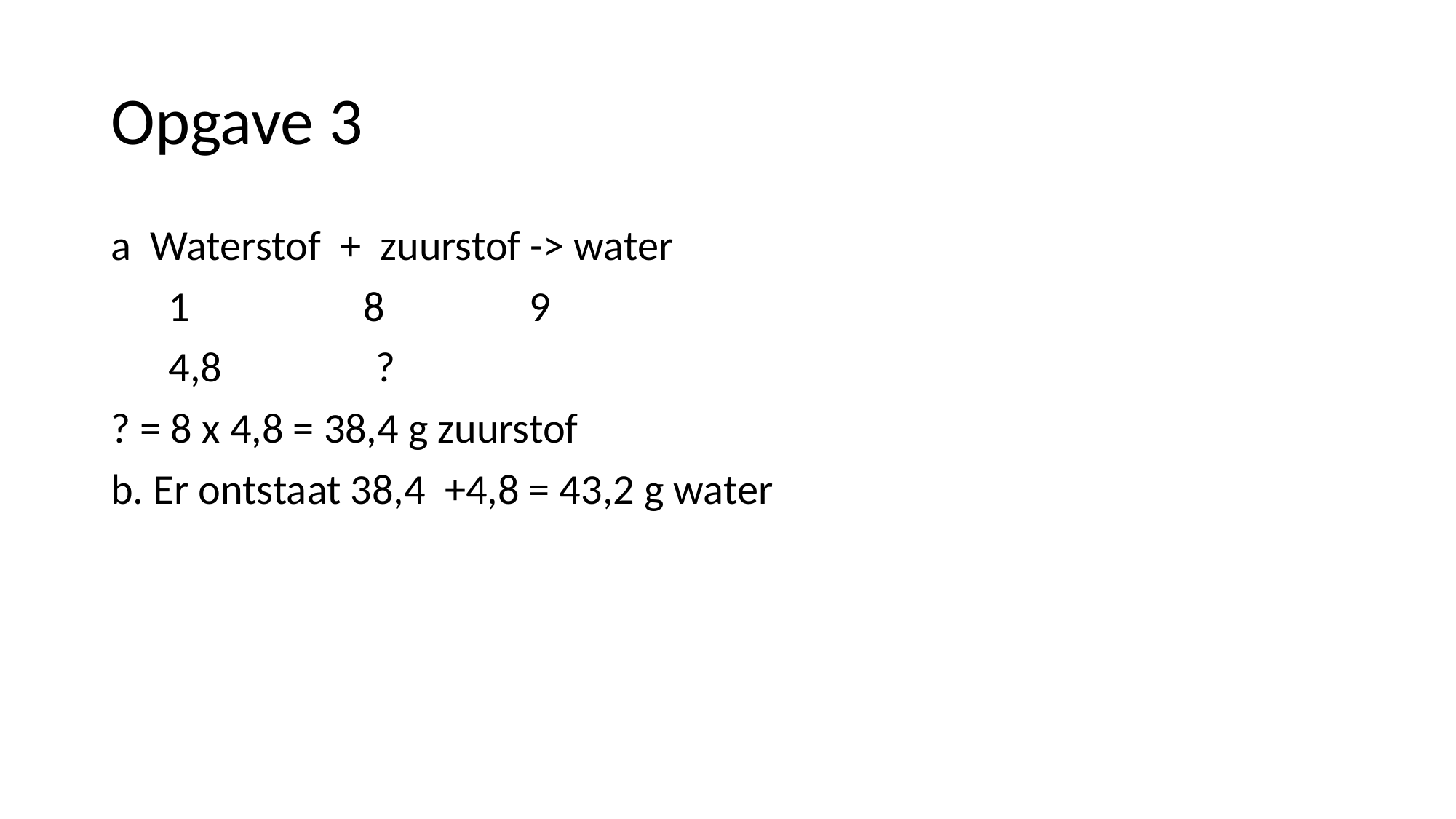

# Opgave 3
a  Waterstof  +  zuurstof -> water
      1                  8               9
      4,8                ?
? = 8 x 4,8 = 38,4 g zuurstof
b. Er ontstaat 38,4  +4,8 = 43,2 g water